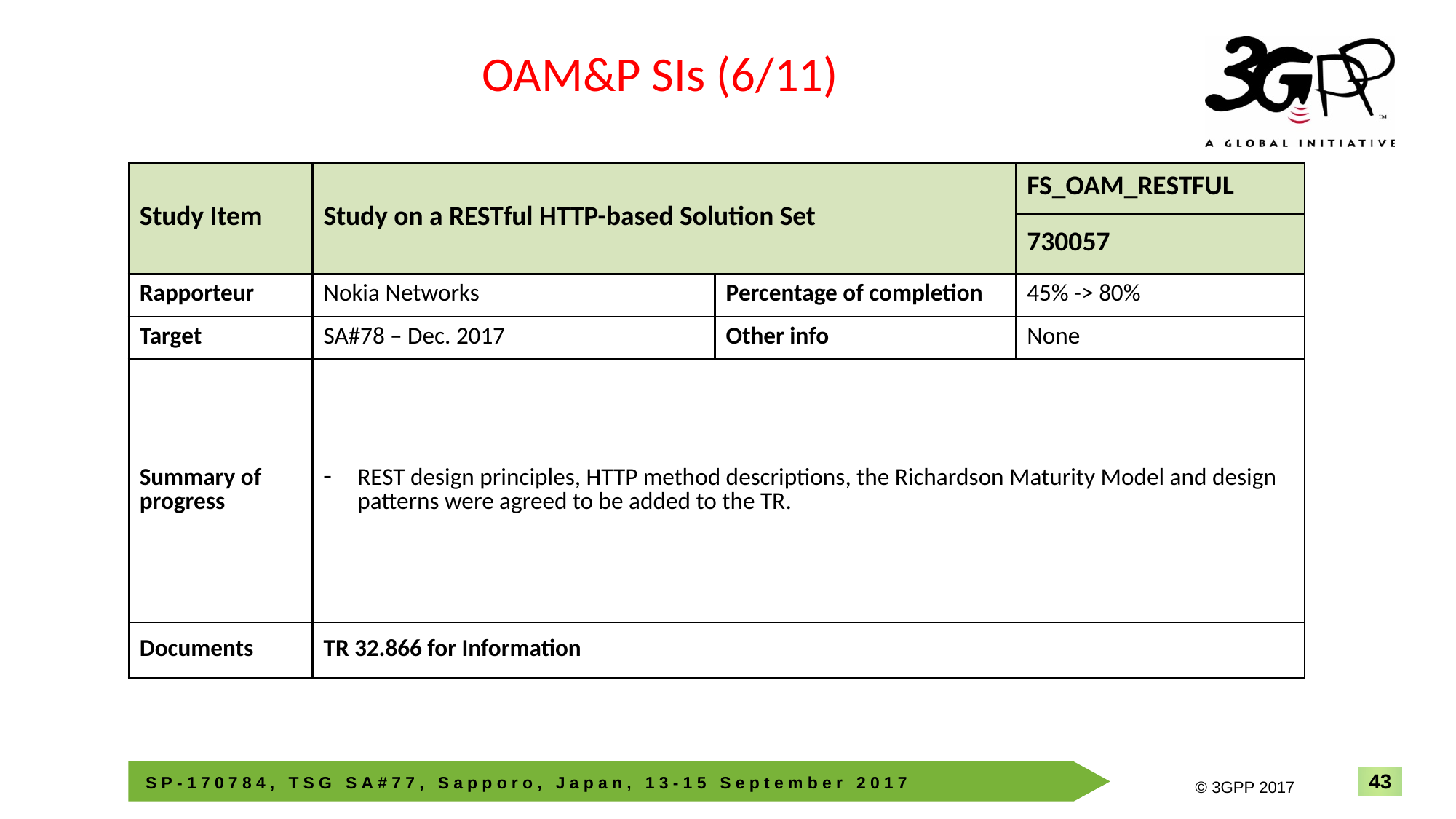

OAM&P SIs (6/11)
| Study Item | Study on a RESTful HTTP-based Solution Set |  | FS\_OAM\_RESTFUL |
| --- | --- | --- | --- |
|  |  |  | 730057 |
| Rapporteur | Nokia Networks | Percentage of completion | 45% -> 80% |
| Target | SA#78 – Dec. 2017 | Other info | None |
| Summary of progress | REST design principles, HTTP method descriptions, the Richardson Maturity Model and design patterns were agreed to be added to the TR. |  |  |
| Documents | TR 32.866 for Information |  |  |